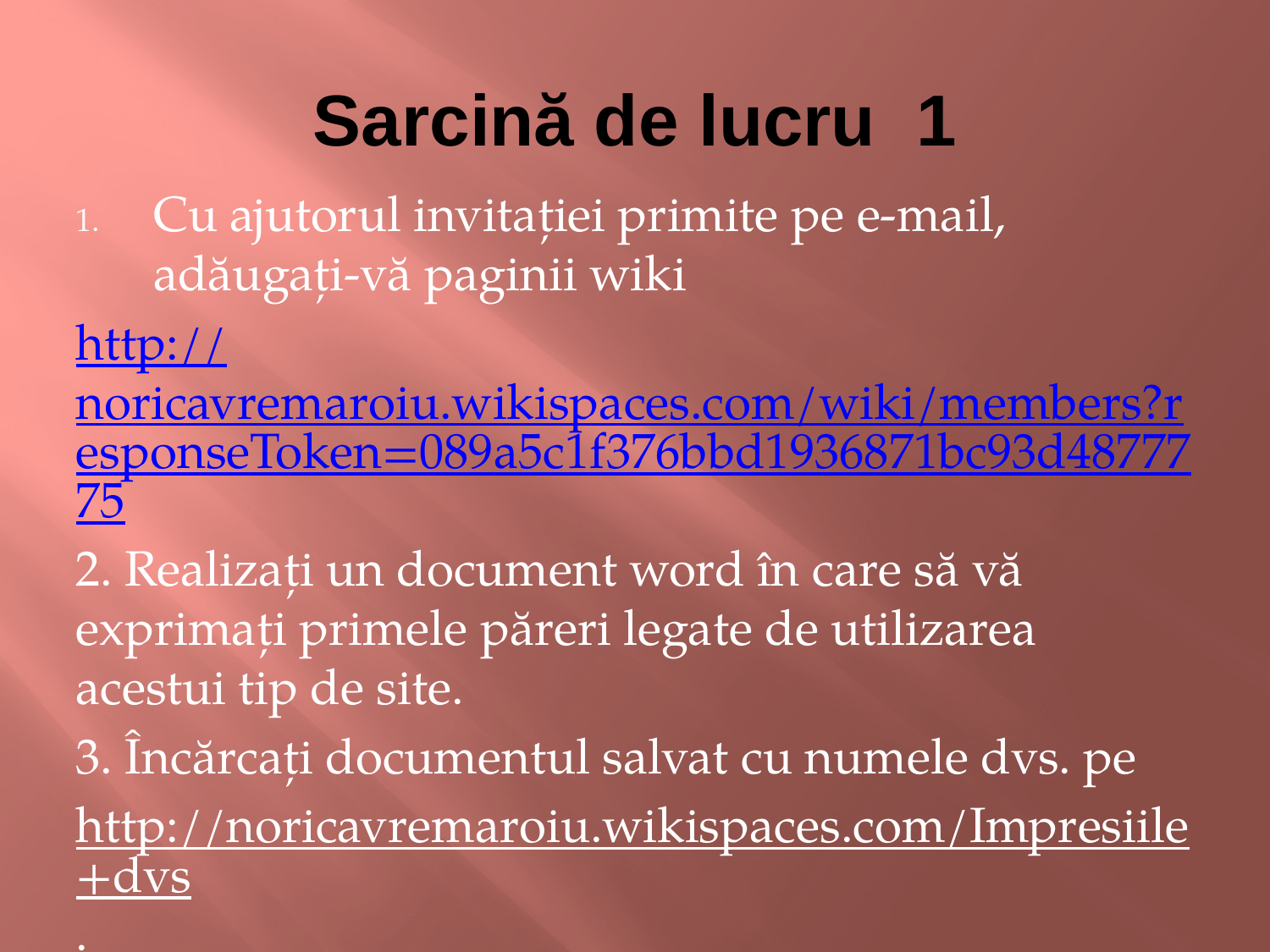

# Sarcină de lucru  1
Cu ajutorul invitaţiei primite pe e-mail, adăugaţi-vă paginii wiki
http://noricavremaroiu.wikispaces.com/wiki/members?responseToken=089a5c1f376bbd1936871bc93d4877775
2. Realizaţi un document word în care să vă exprimaţi primele păreri legate de utilizarea acestui tip de site.
3. Încărcaţi documentul salvat cu numele dvs. pe
http://noricavremaroiu.wikispaces.com/Impresiile+dvs.